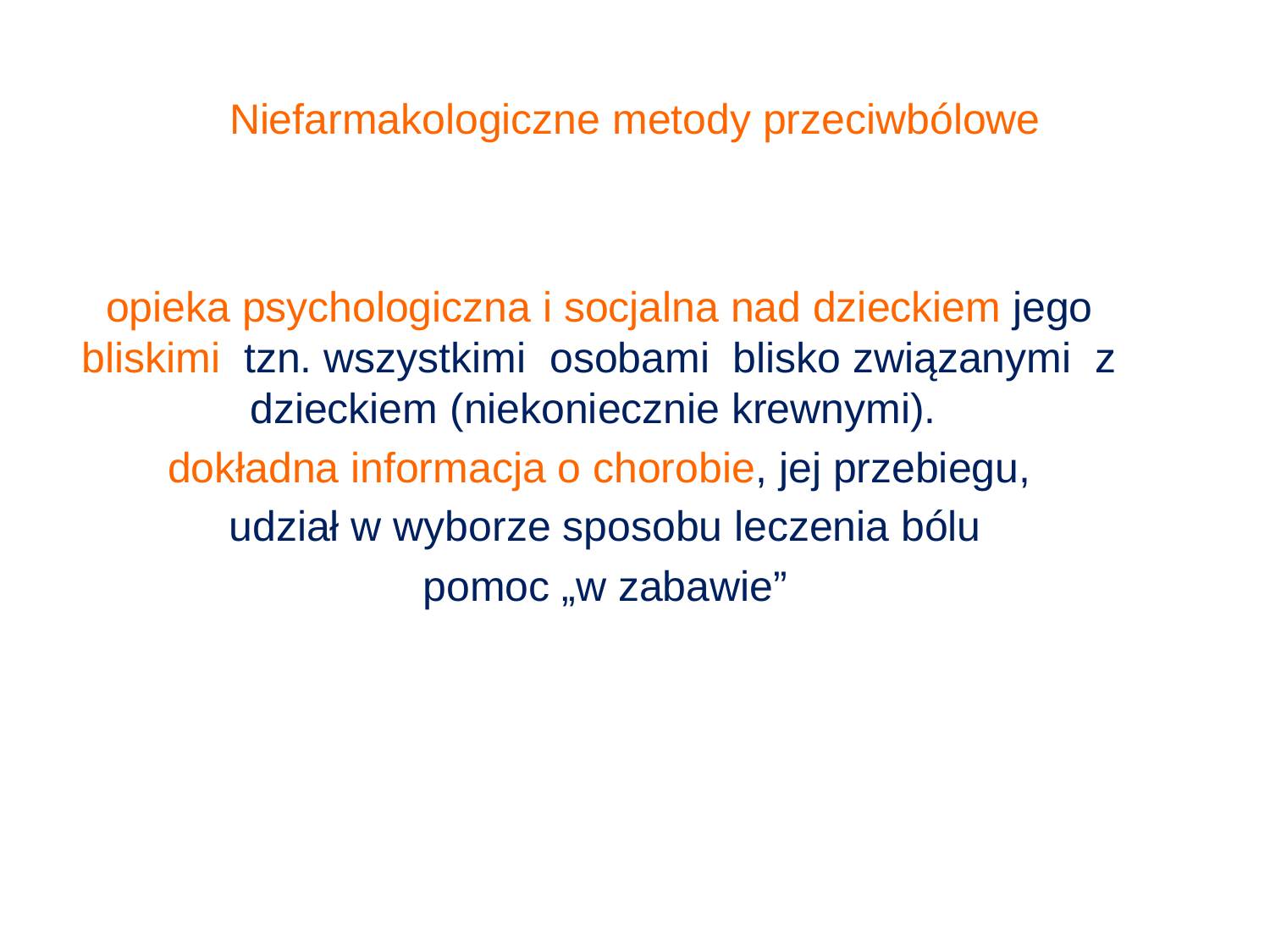

# Niefarmakologiczne metody przeciwbólowe

opieka psychologiczna i socjalna nad dzieckiem jego bliskimi  tzn. wszystkimi  osobami  blisko związanymi  z dzieckiem (niekoniecznie krewnymi).
 dokładna informacja o chorobie, jej przebiegu,
 udział w wyborze sposobu leczenia bólu
 pomoc „w zabawie”